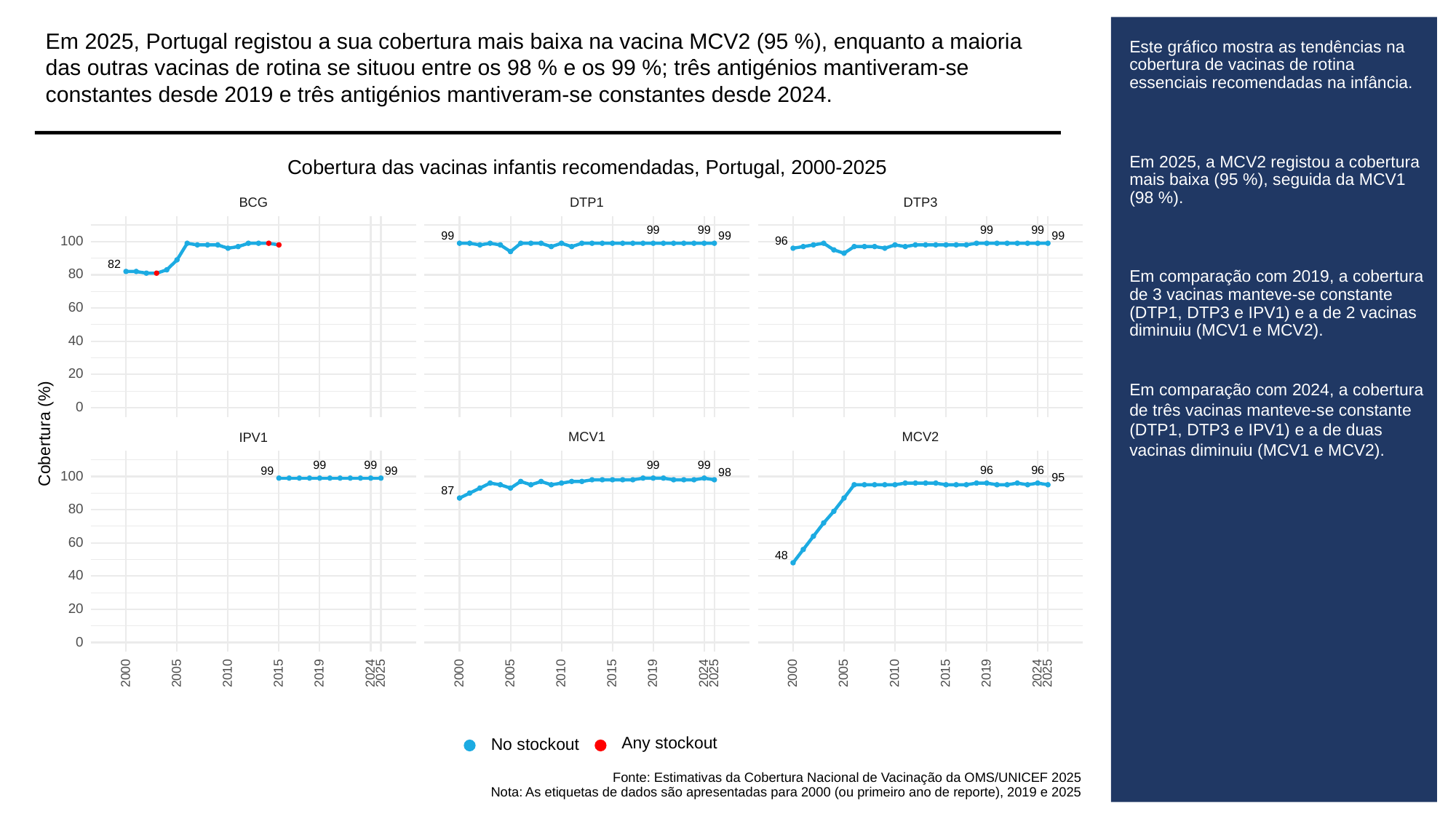

Em 2025, Portugal registou a sua cobertura mais baixa na vacina MCV2 (95 %), enquanto a maioria das outras vacinas de rotina se situou entre os 98 % e os 99 %; três antigénios mantiveram-se constantes desde 2019 e três antigénios mantiveram-se constantes desde 2024.
# Este gráfico mostra as tendências na cobertura de vacinas de rotina essenciais recomendadas na infância.

Em 2025, a MCV2 registou a cobertura mais baixa (95 %), seguida da MCV1 (98 %).

Em comparação com 2019, a cobertura de 3 vacinas manteve-se constante (DTP1, DTP3 e IPV1) e a de 2 vacinas diminuiu (MCV1 e MCV2).

Em comparação com 2024, a cobertura de três vacinas manteve-se constante (DTP1, DTP3 e IPV1) e a de duas vacinas diminuiu (MCV1 e MCV2).

Cobertura das vacinas infantis recomendadas, Portugal, 2000-2025
BCG
DTP3
DTP1

99
99
99
99
99
99
99
100
96

82

80

60

40

20

0

Cobertura (%)
MCV1
MCV2
IPV1

99
99
99
99
96
96
99
99
98
100
95

87

80

60

48

40

20

0

2000
2005
2010
2015
2019
2024
2025
2000
2005
2010
2015
2019
2024
2025
2000
2005
2010
2015
2019
2024
2025
Any stockout
No stockout

Fonte: Estimativas da Cobertura Nacional de Vacinação da OMS/UNICEF 2025
Nota: As etiquetas de dados são apresentadas para 2000 (ou primeiro ano de reporte), 2019 e 2025